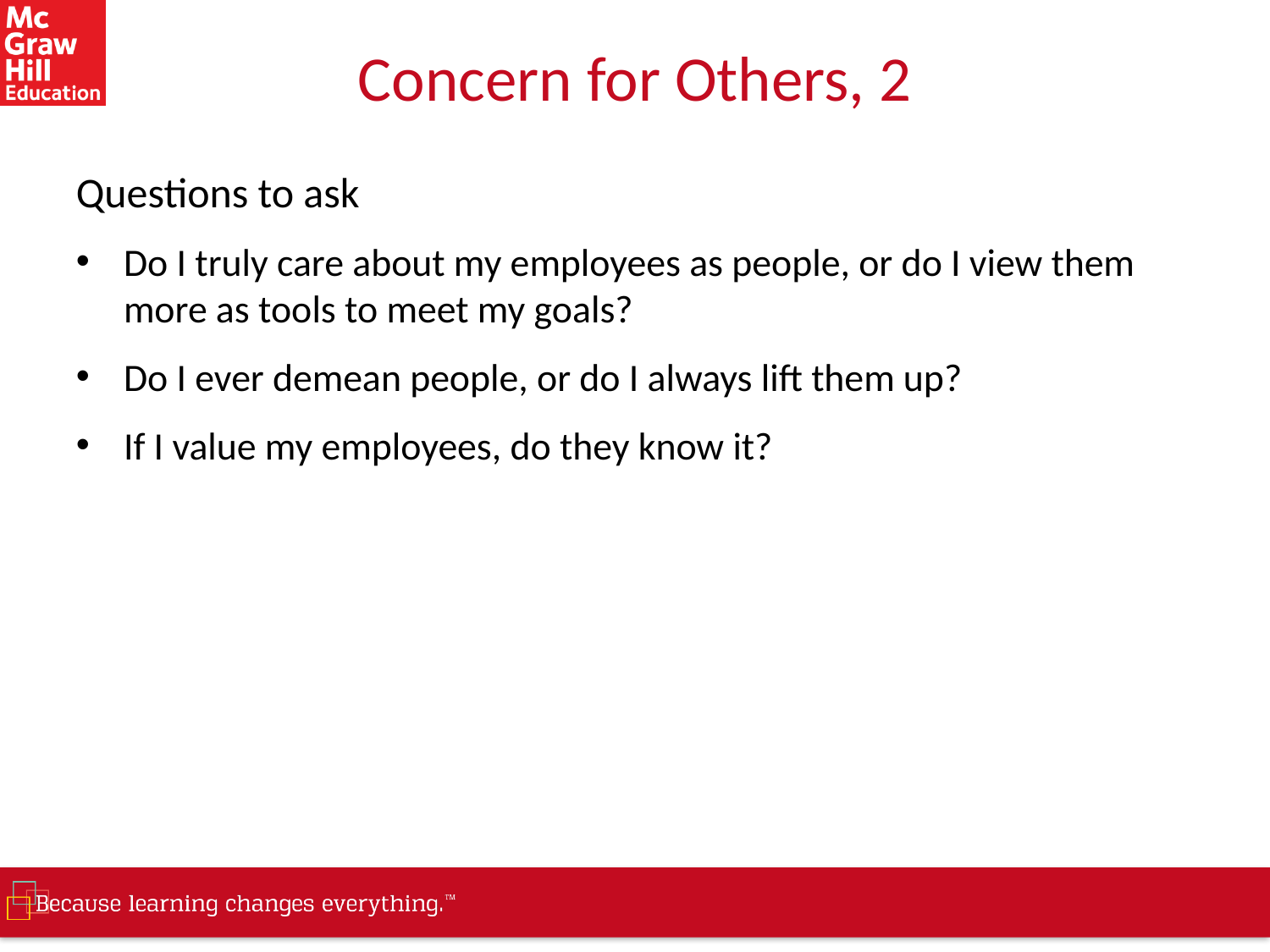

# Concern for Others, 2
Questions to ask
Do I truly care about my employees as people, or do I view them more as tools to meet my goals?
Do I ever demean people, or do I always lift them up?
If I value my employees, do they know it?